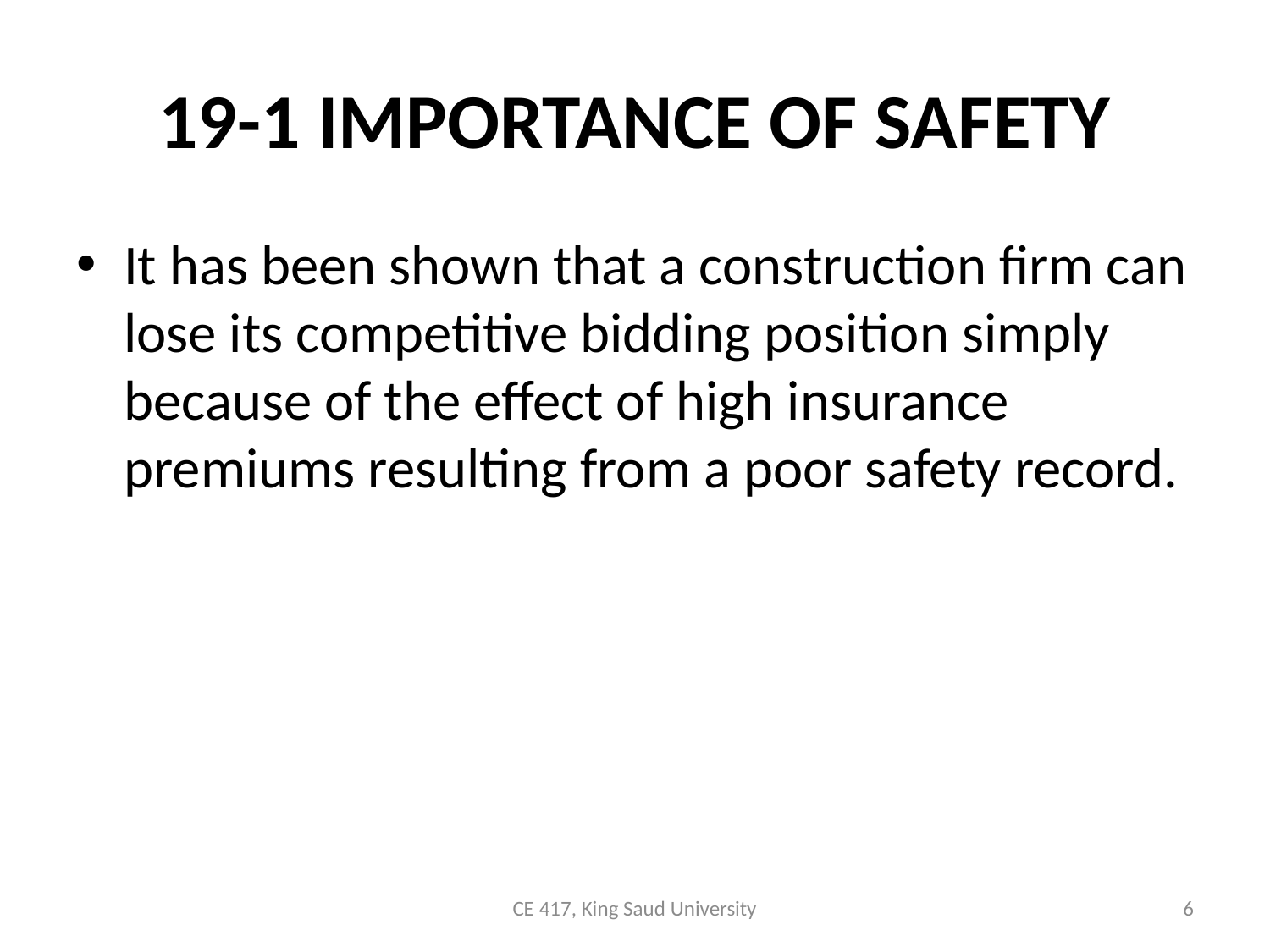

# 19-1 IMPORTANCE OF SAFETY
It has been shown that a construction firm can lose its competitive bidding position simply because of the effect of high insurance premiums resulting from a poor safety record.
CE 417, King Saud University
6